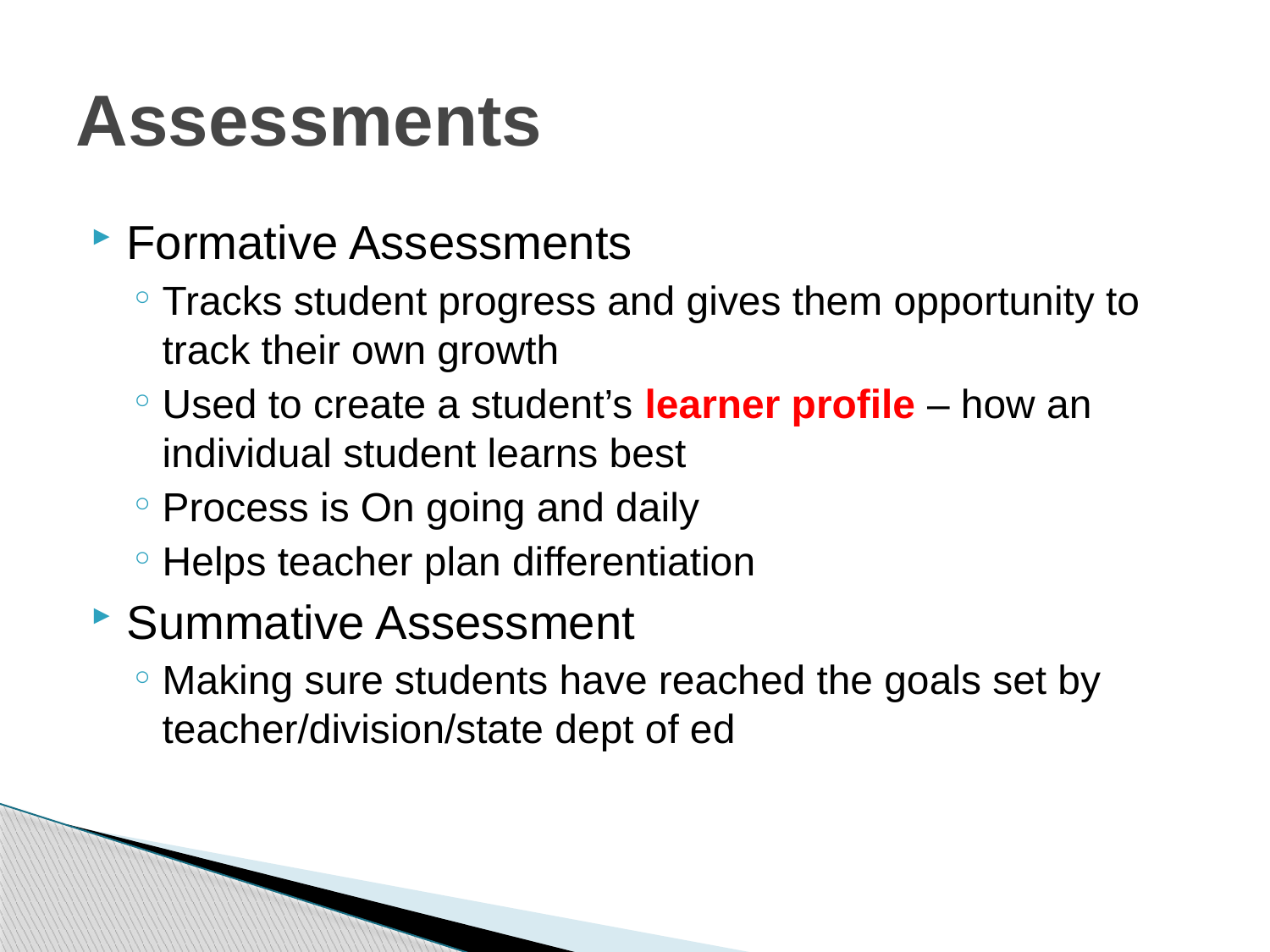

# Assessments
Formative Assessments
Tracks student progress and gives them opportunity to track their own growth
Used to create a student’s learner profile – how an individual student learns best
Process is On going and daily
Helps teacher plan differentiation
Summative Assessment
Making sure students have reached the goals set by teacher/division/state dept of ed